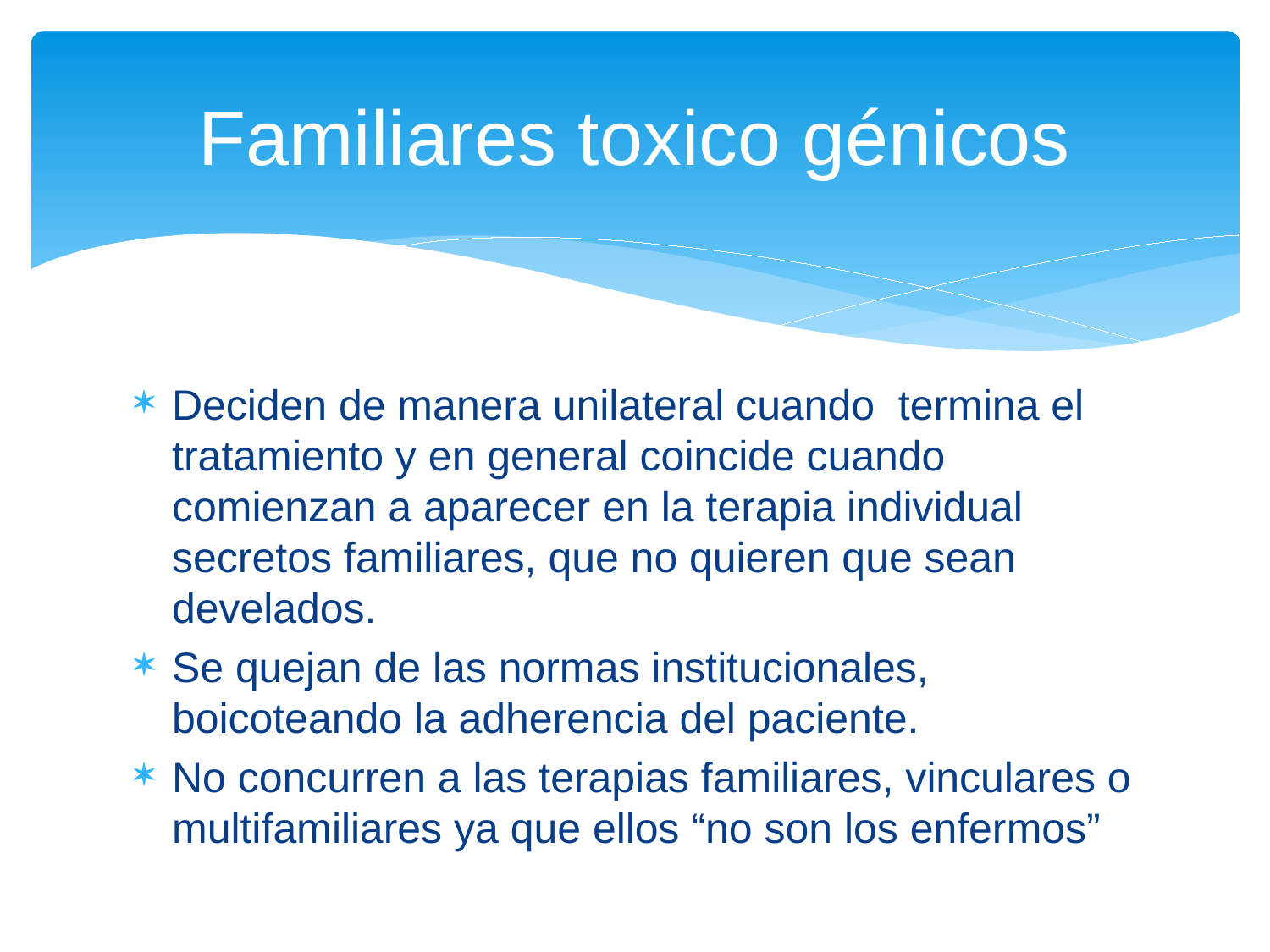

# Familiares toxico génicos
Deciden de manera unilateral cuando  termina el tratamiento y en general coincide cuando comienzan a aparecer en la terapia individual secretos familiares, que no quieren que sean develados.
Se quejan de las normas institucionales, boicoteando la adherencia del paciente.
No concurren a las terapias familiares, vinculares o multifamiliares ya que ellos “no son los enfermos”